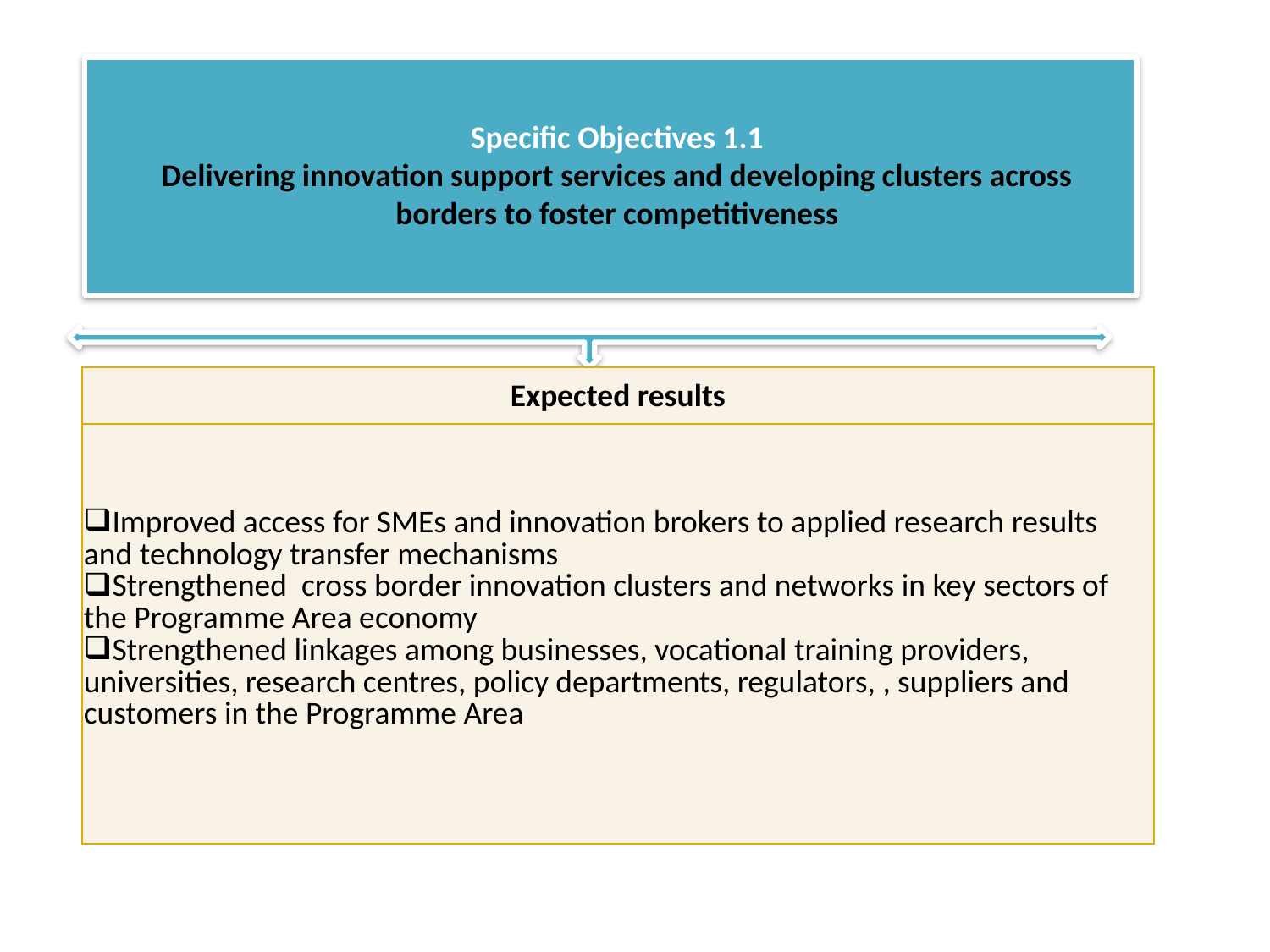

Specific Objectives 1.1
Delivering innovation support services and developing clusters across borders to foster competitiveness

| Expected results |
| --- |
| Improved access for SMEs and innovation brokers to applied research results and technology transfer mechanisms Strengthened cross border innovation clusters and networks in key sectors of the Programme Area economy Strengthened linkages among businesses, vocational training providers, universities, research centres, policy departments, regulators, , suppliers and customers in the Programme Area |